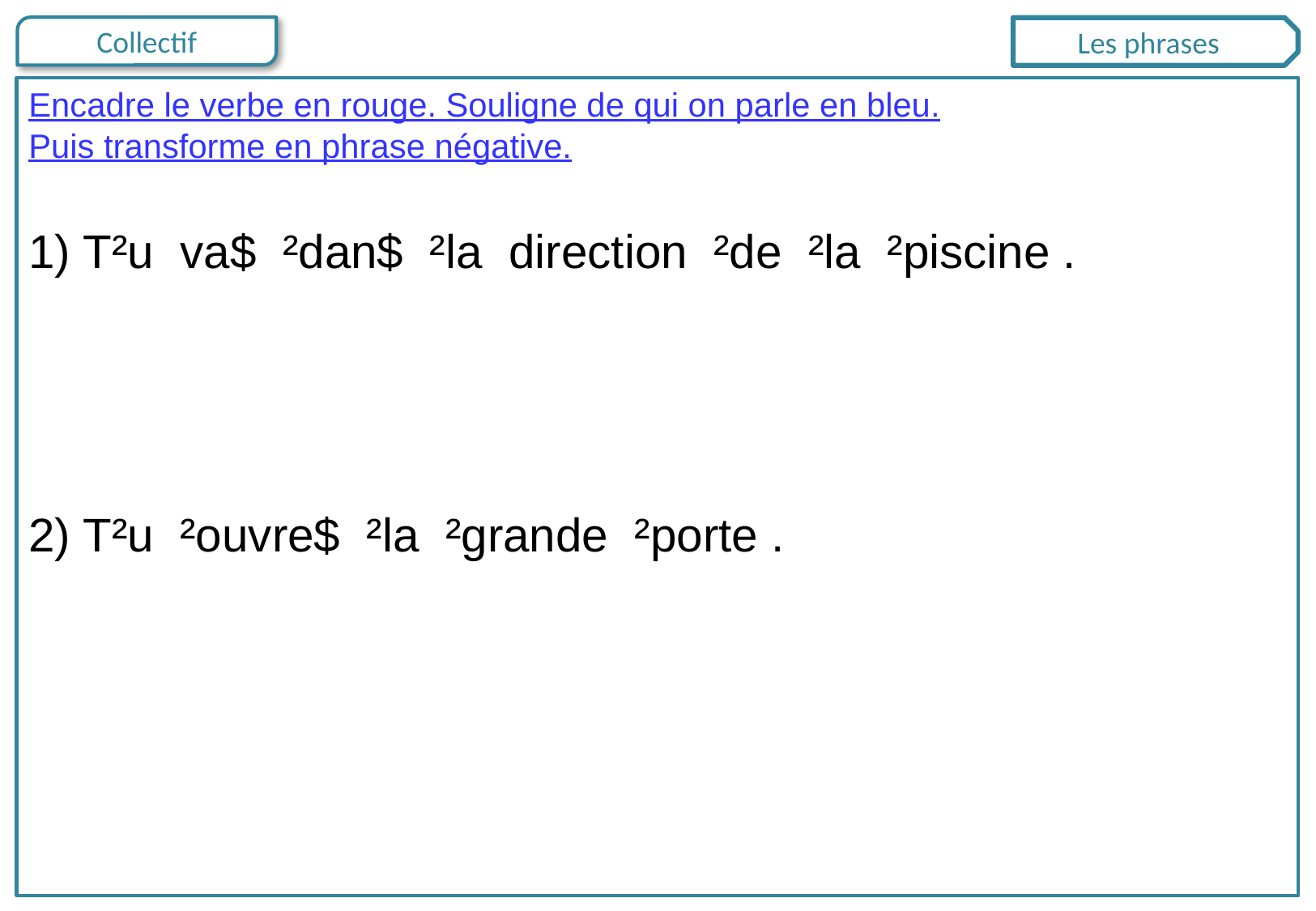

Les phrases
Encadre le verbe en rouge. Souligne de qui on parle en bleu.
Puis transforme en phrase négative.
1) T²u  va$  ²dan$  ²la  direction  ²de  ²la  ²piscine .
2) T²u  ²ouvre$  ²la  ²grande  ²porte .